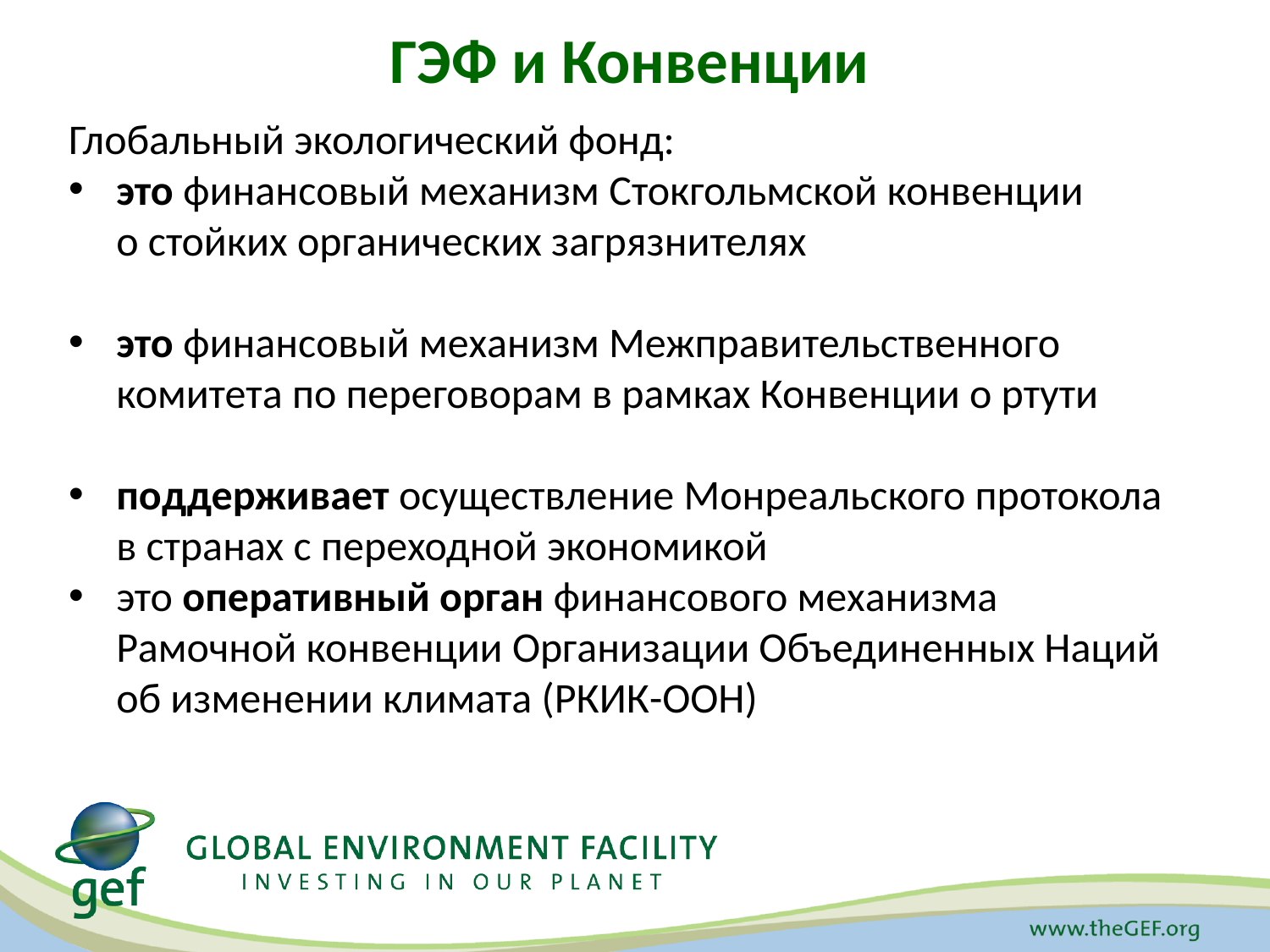

# ГЭФ и Конвенции
Глобальный экологический фонд:
это финансовый механизм Стокгольмской конвенции
о стойких органических загрязнителях

это финансовый механизм Межправительственного комитета по переговорам в рамках Конвенции о ртути

поддерживает осуществление Монреальского протокола
в странах с переходной экономикой
это оперативный орган финансового механизма  Рамочной конвенции Организации Объединенных Наций об изменении климата (РКИК-ООН)